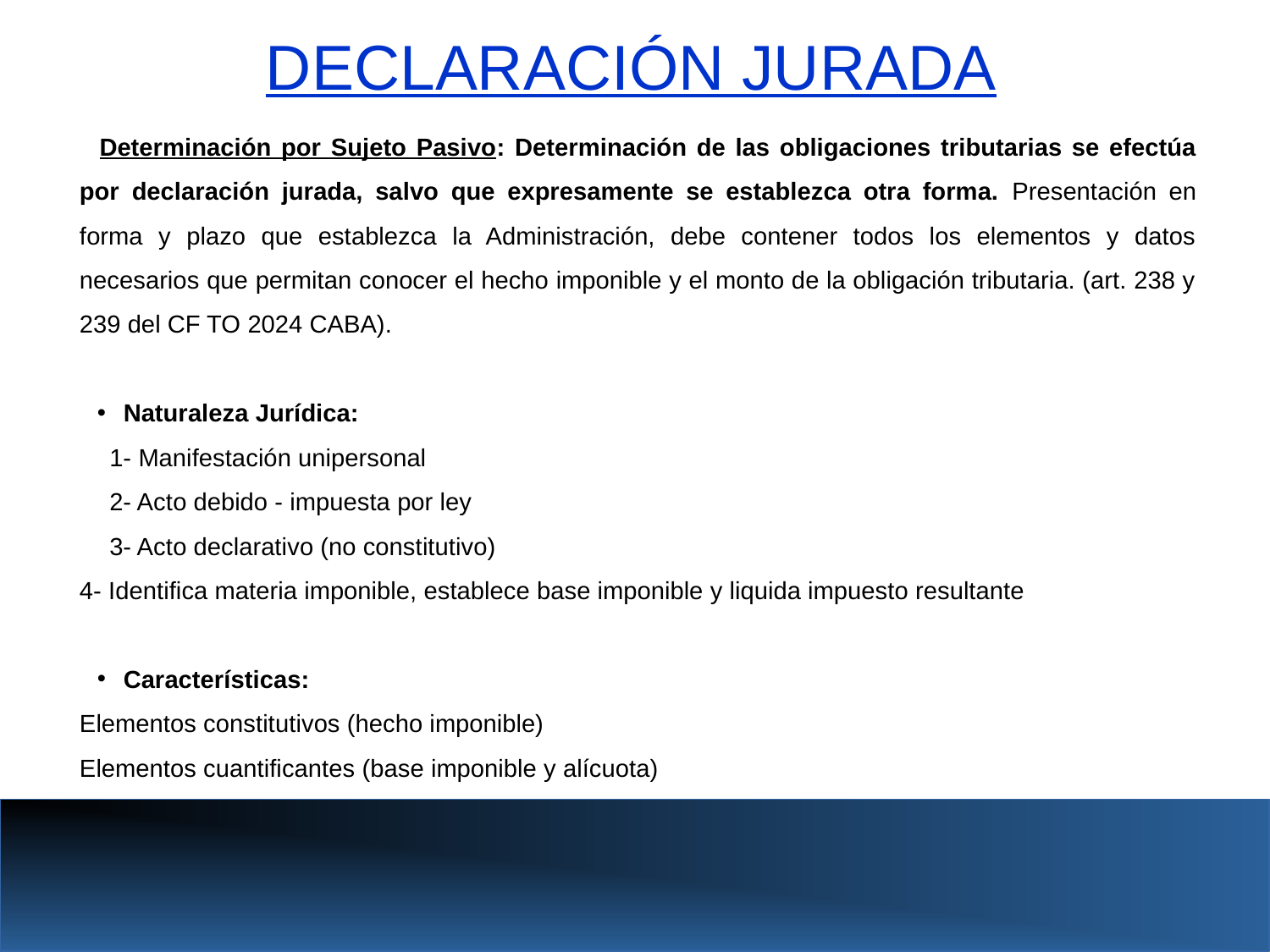

DECLARACIÓN JURADA
  Determinación por Sujeto Pasivo: Determinación de las obligaciones tributarias se efectúa por declaración jurada, salvo que expresamente se establezca otra forma. Presentación en forma y plazo que establezca la Administración, debe contener todos los elementos y datos necesarios que permitan conocer el hecho imponible y el monto de la obligación tributaria. (art. 238 y 239 del CF TO 2024 CABA).

  Naturaleza Jurídica:
1- Manifestación unipersonal
2- Acto debido - impuesta por ley
3- Acto declarativo (no constitutivo)
4- Identifica materia imponible, establece base imponible y liquida impuesto resultante

  Características:
Elementos constitutivos (hecho imponible)
Elementos cuantificantes (base imponible y alícuota)